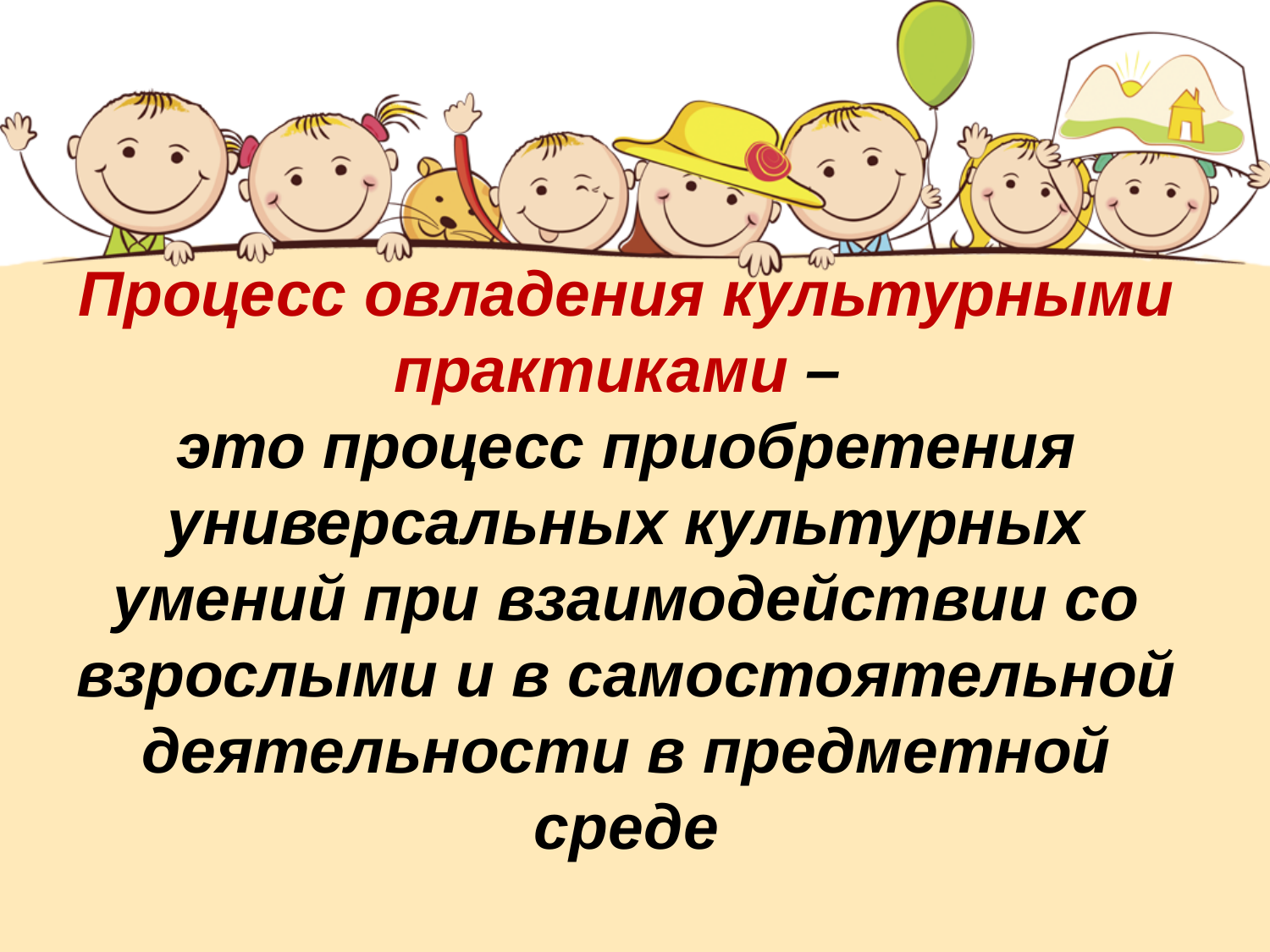

Процесс овладения культурными практиками –
это процесс приобретения универсальных культурных умений при взаимодействии со взрослыми и в самостоятельной деятельности в предметной среде